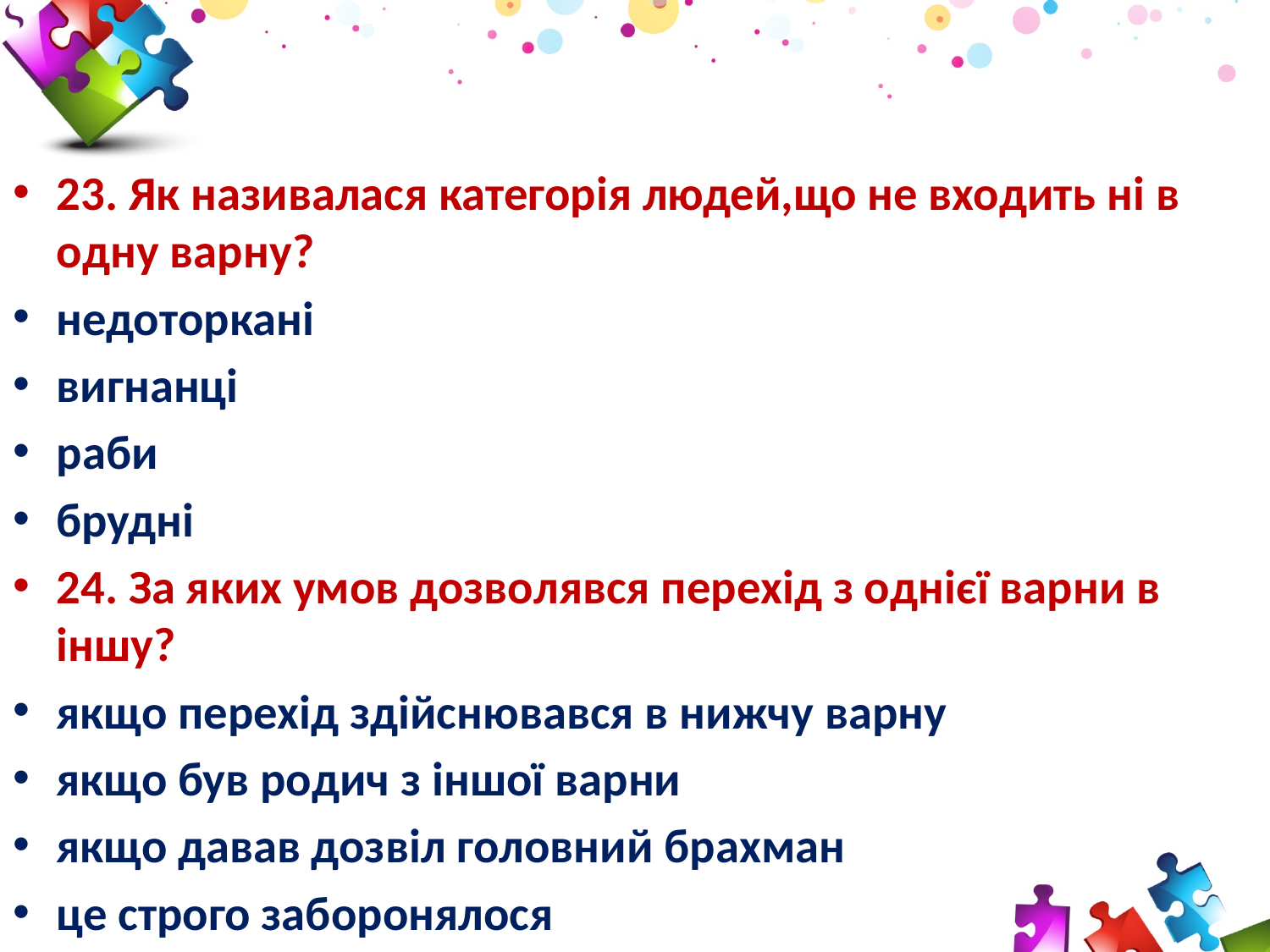

#
23. Як називалася категорія людей,що не входить ні в одну варну?
недоторкані
вигнанці
раби
брудні
24. За яких умов дозволявся перехід з однієї варни в іншу?
якщо перехід здійснювався в нижчу варну
якщо був родич з іншої варни
якщо давав дозвіл головний брахман
це строго заборонялося